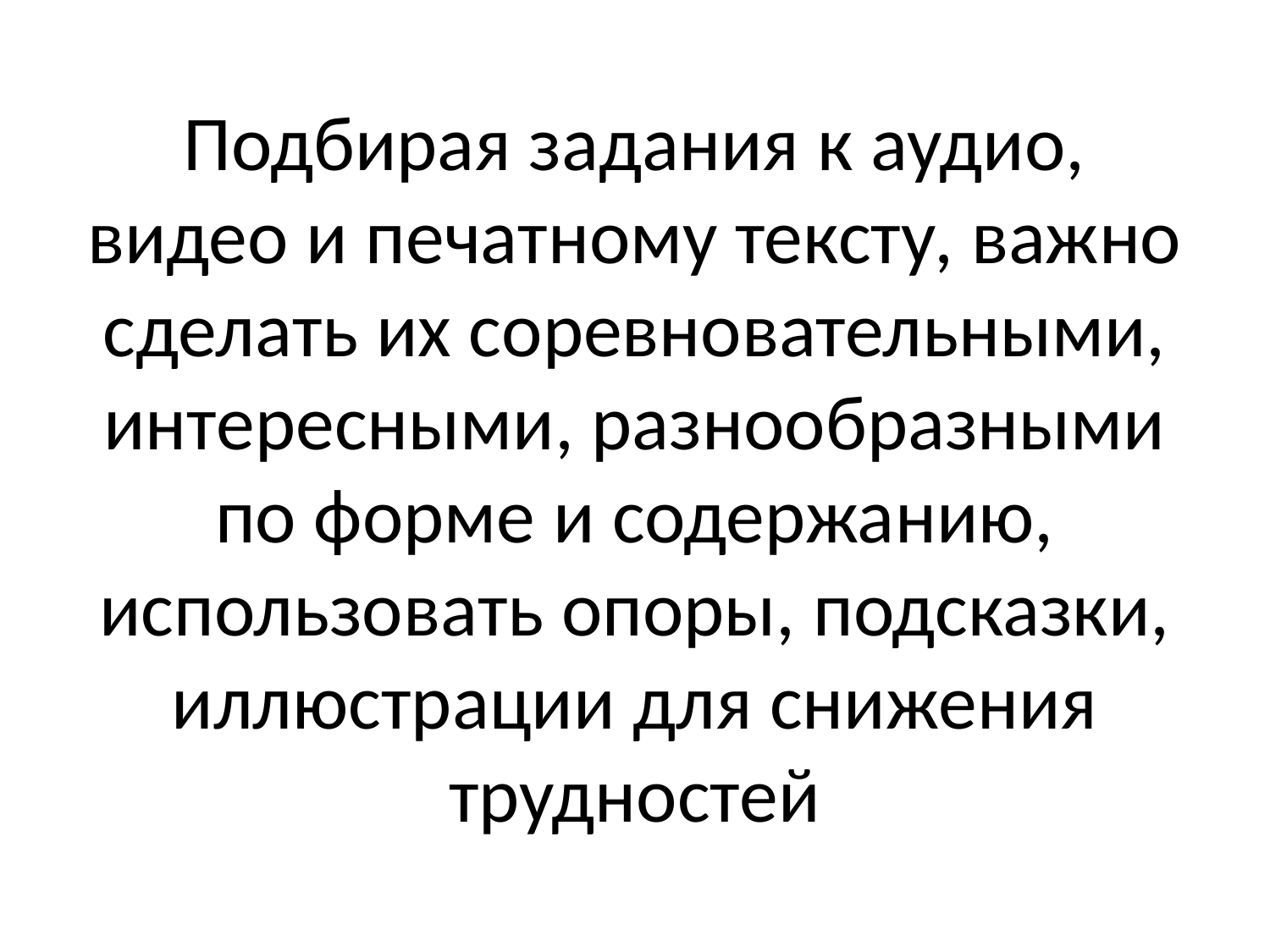

Подбирая задания к аудио, видео и печатному тексту, важно сделать их соревновательными, интересными, разнообразными по форме и содержанию, использовать опоры, подсказки, иллюстрации для снижения трудностей